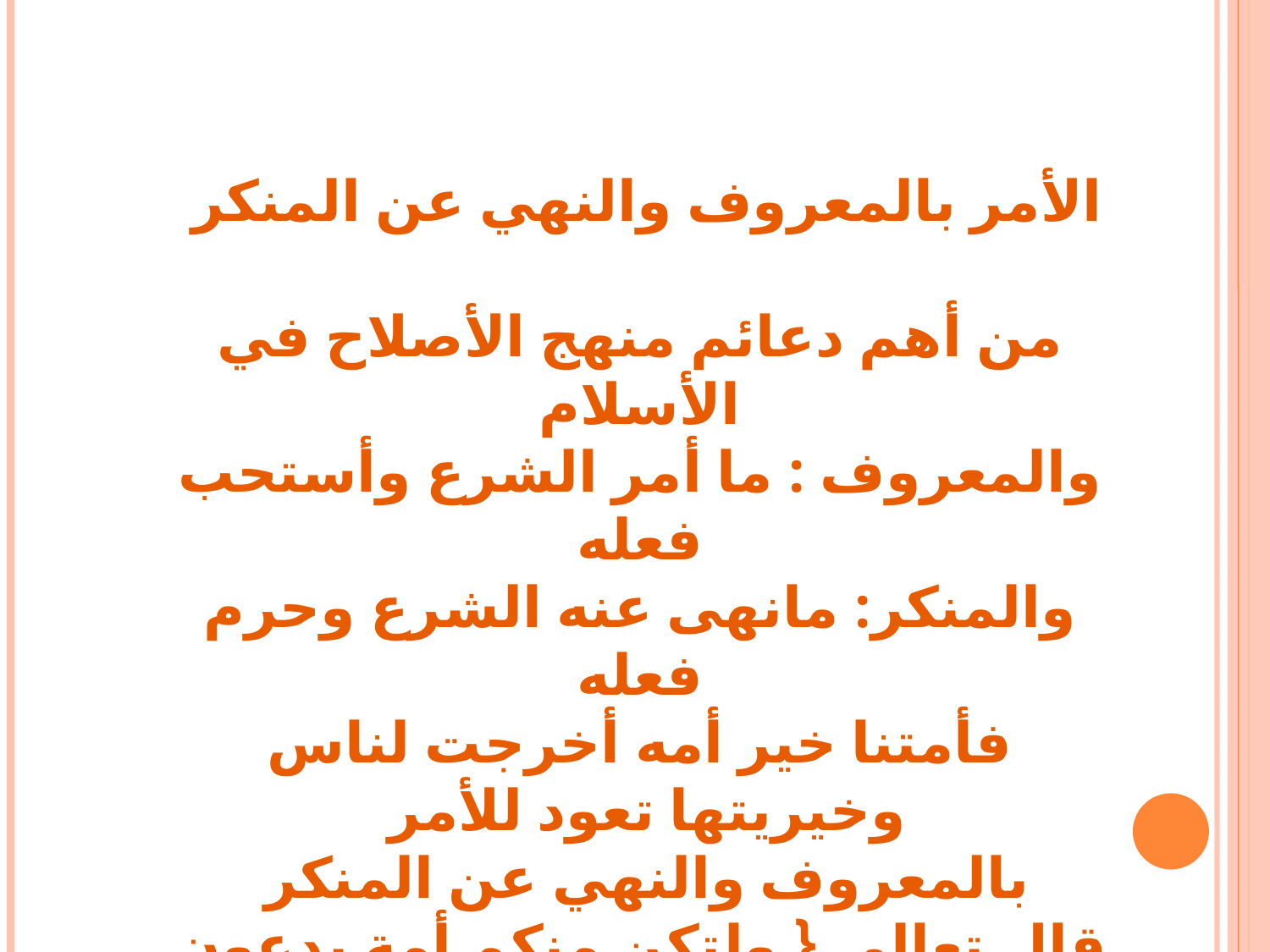

الأمر بالمعروف والنهي عن المنكر

من أهم دعائم منهج الأصلاح في الأسلام
والمعروف : ما أمر الشرع وأستحب فعله
والمنكر: مانهى عنه الشرع وحرم فعله
فأمتنا خير أمه أخرجت لناس وخيريتها تعود للأمر
بالمعروف والنهي عن المنكر
قال تعالى { ولتكن منكم أمة يدعون إلى الخير ويأمرون بالمعروف وينهون عن المنكر}